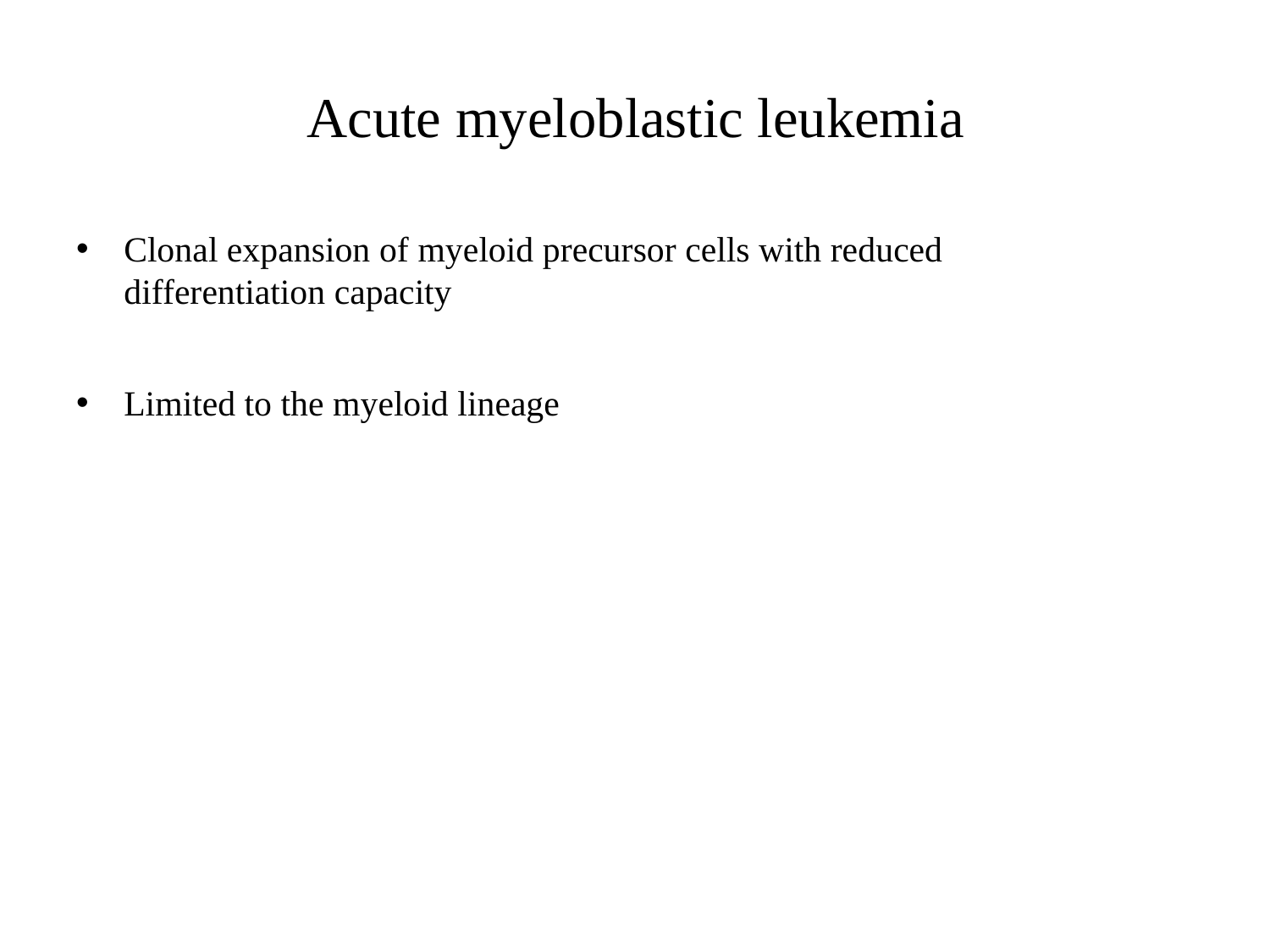

# Аcute myeloblastic leukemia
Clonal expansion of myeloid precursor cells with reduced differentiation capacity

Limited to the myeloid lineage